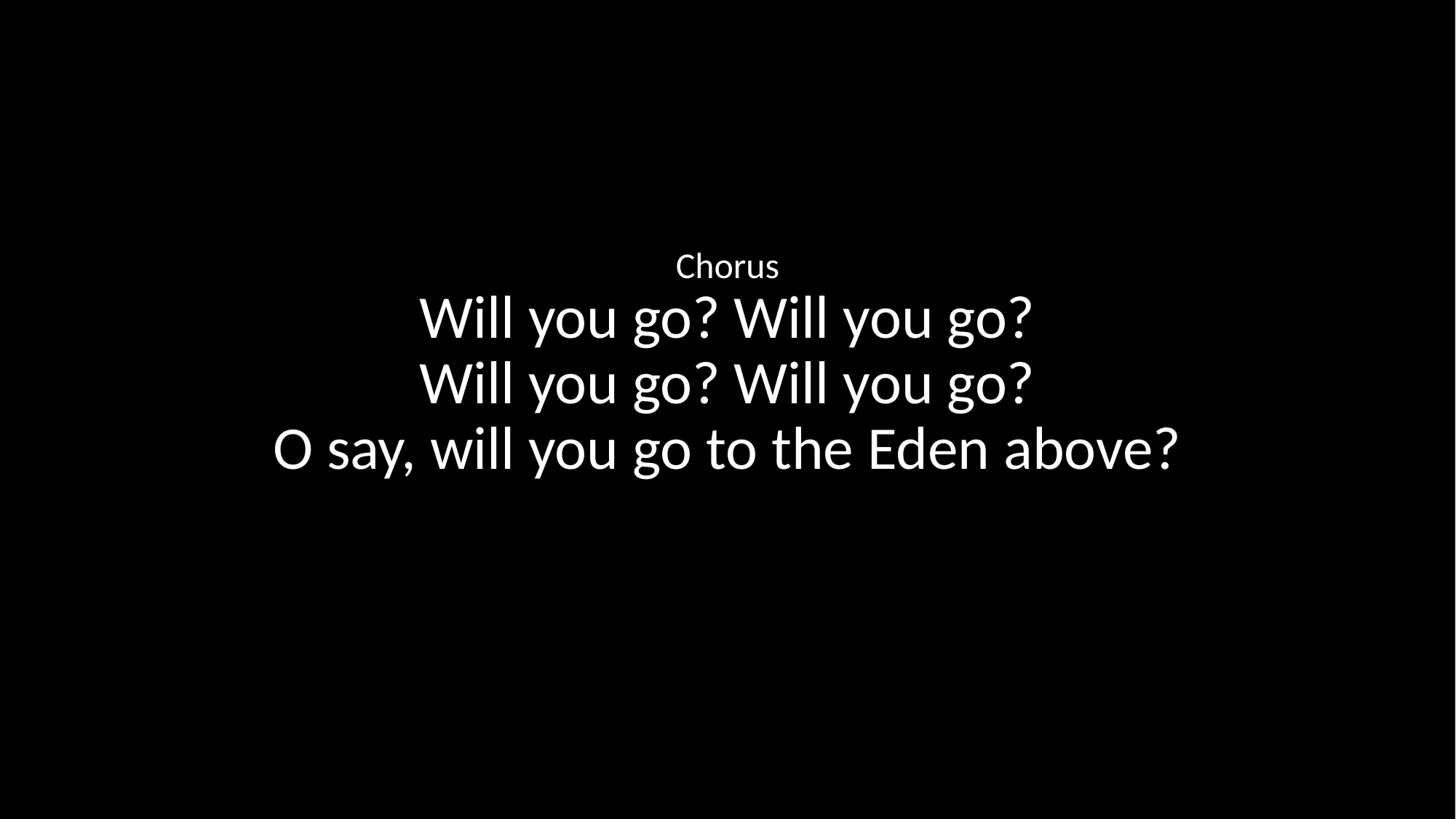

Chorus
Will you go? Will you go?
Will you go? Will you go?
O say, will you go to the Eden above?